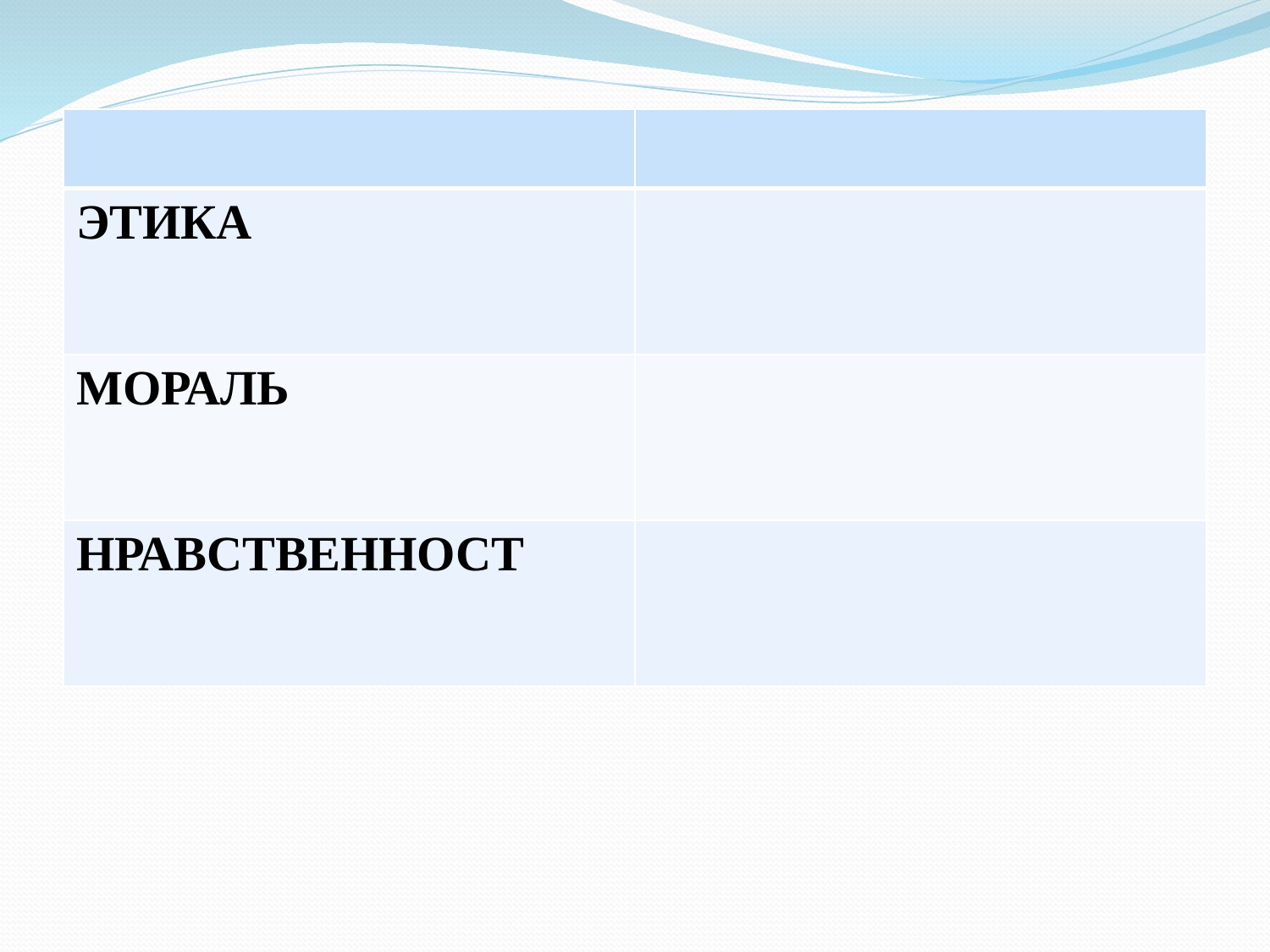

#
|  |  |
| --- | --- |
| ЭТИКА |  |
| МОРАЛЬ |  |
| НРАВСТВЕННОСТ |  |